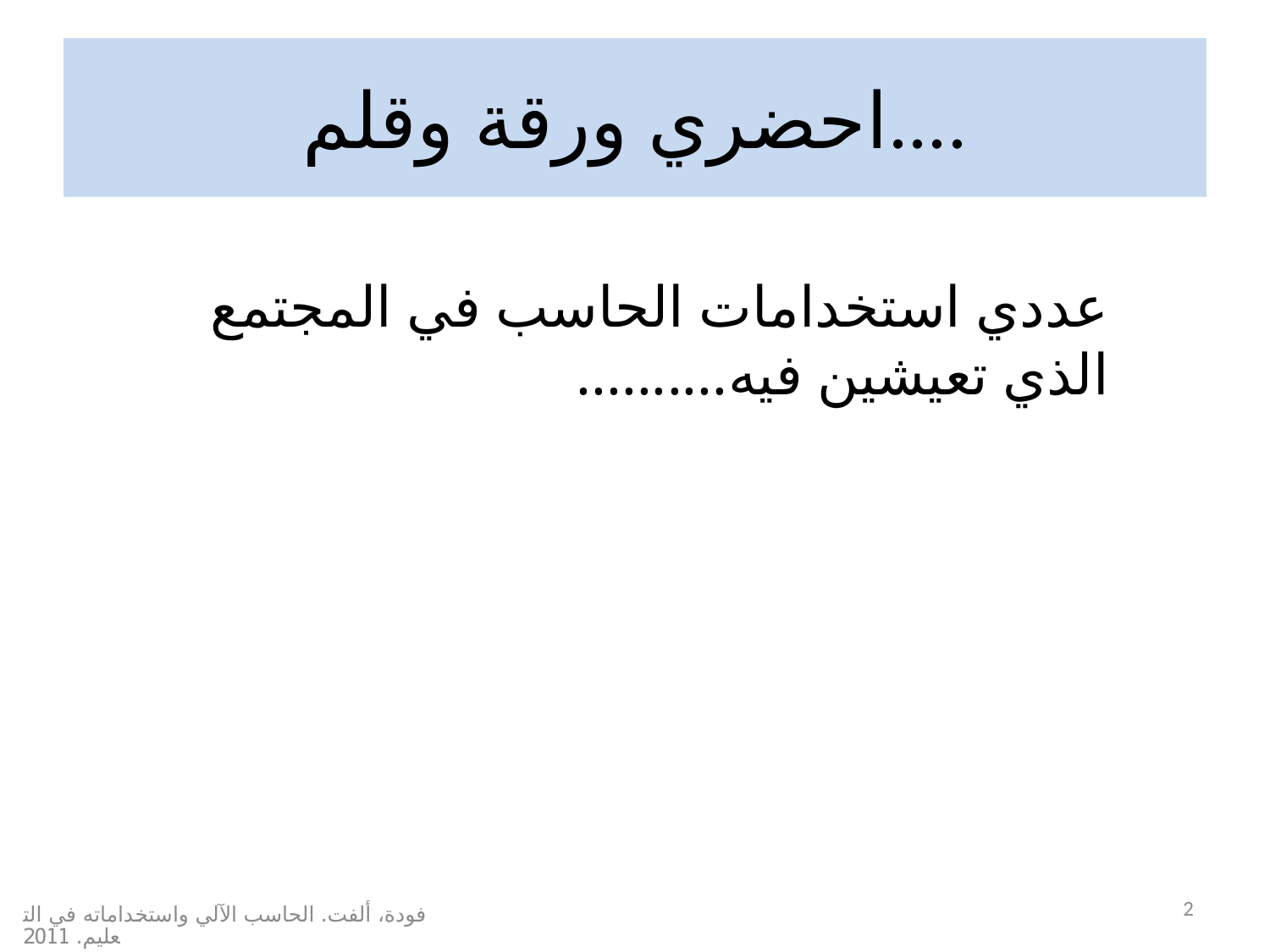

# احضري ورقة وقلم....
عددي استخدامات الحاسب في المجتمع الذي تعيشين فيه..........
2
فودة، ألفت. الحاسب الآلي واستخداماته في التعليم. 2011